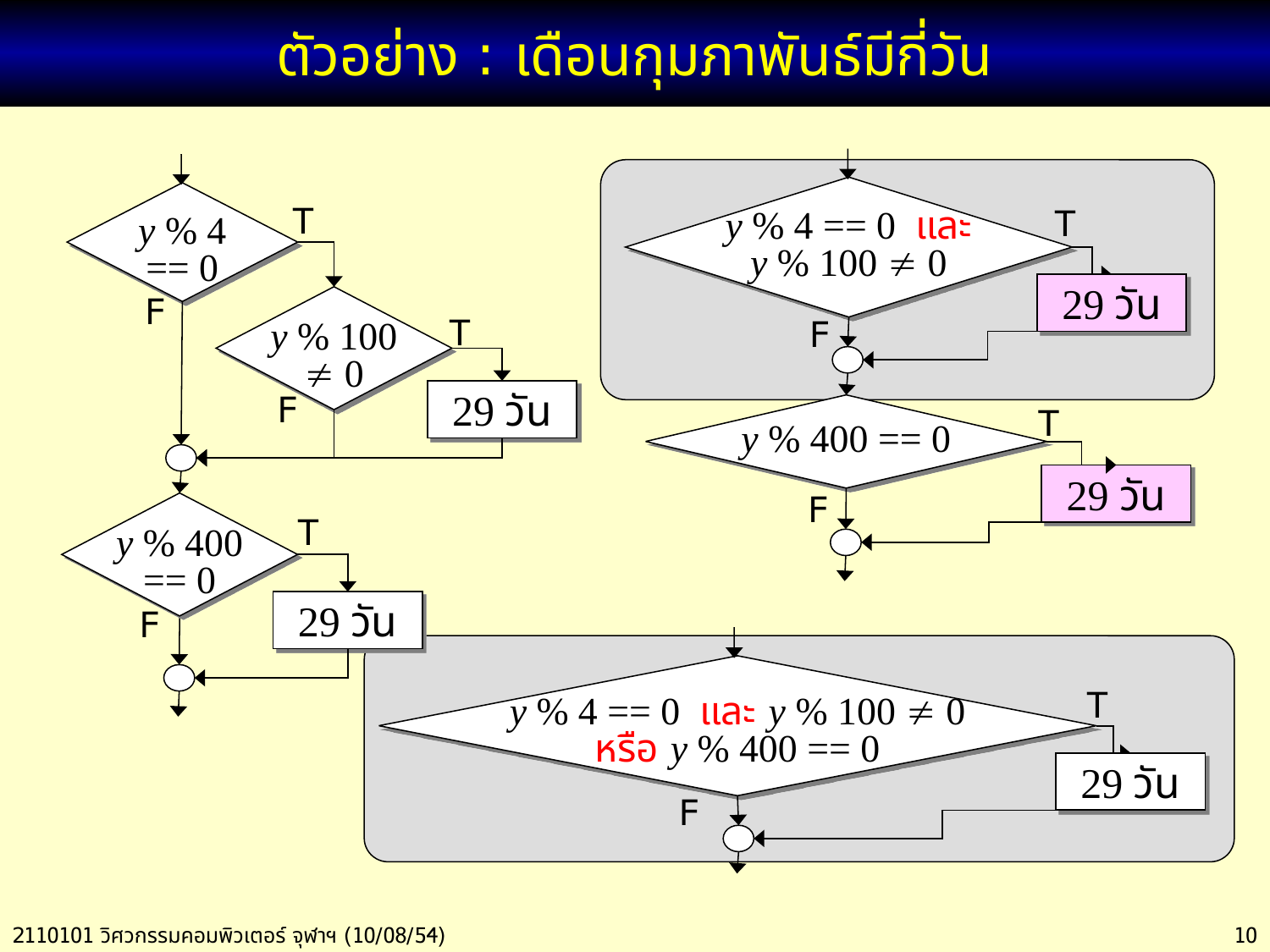

# ตัวอย่าง : เดือนกุมภาพันธ์มีกี่วัน

y % 4 == 0  และ
y % 100 ≠ 0
T
29 วัน
F

y % 400 == 0
T
29 วัน
F

y % 4
== 0
T
F
y % 100
≠ 0
T
F

29 วัน
y % 400
== 0
T
F
29 วัน

y % 4 == 0  และ y % 100 ≠ 0
หรือ y % 400 == 0
T
29 วัน
F